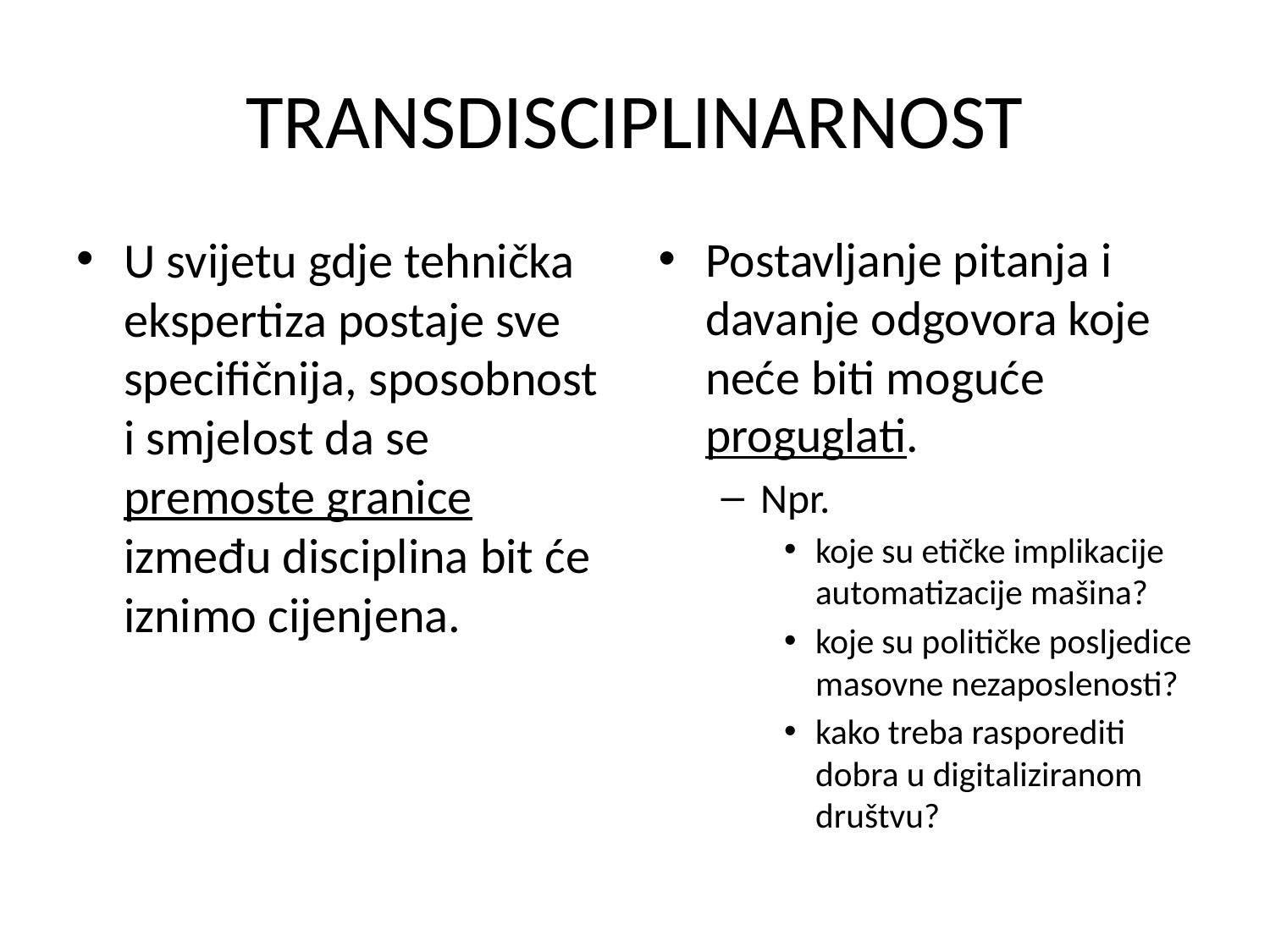

# TRANSDISCIPLINARNOST
U svijetu gdje tehnička ekspertiza postaje sve specifičnija, sposobnost i smjelost da se premoste granice između disciplina bit će iznimo cijenjena.
Postavljanje pitanja i davanje odgovora koje neće biti moguće proguglati.
Npr.
koje su etičke implikacije automatizacije mašina?
koje su političke posljedice masovne nezaposlenosti?
kako treba rasporediti dobra u digitaliziranom društvu?